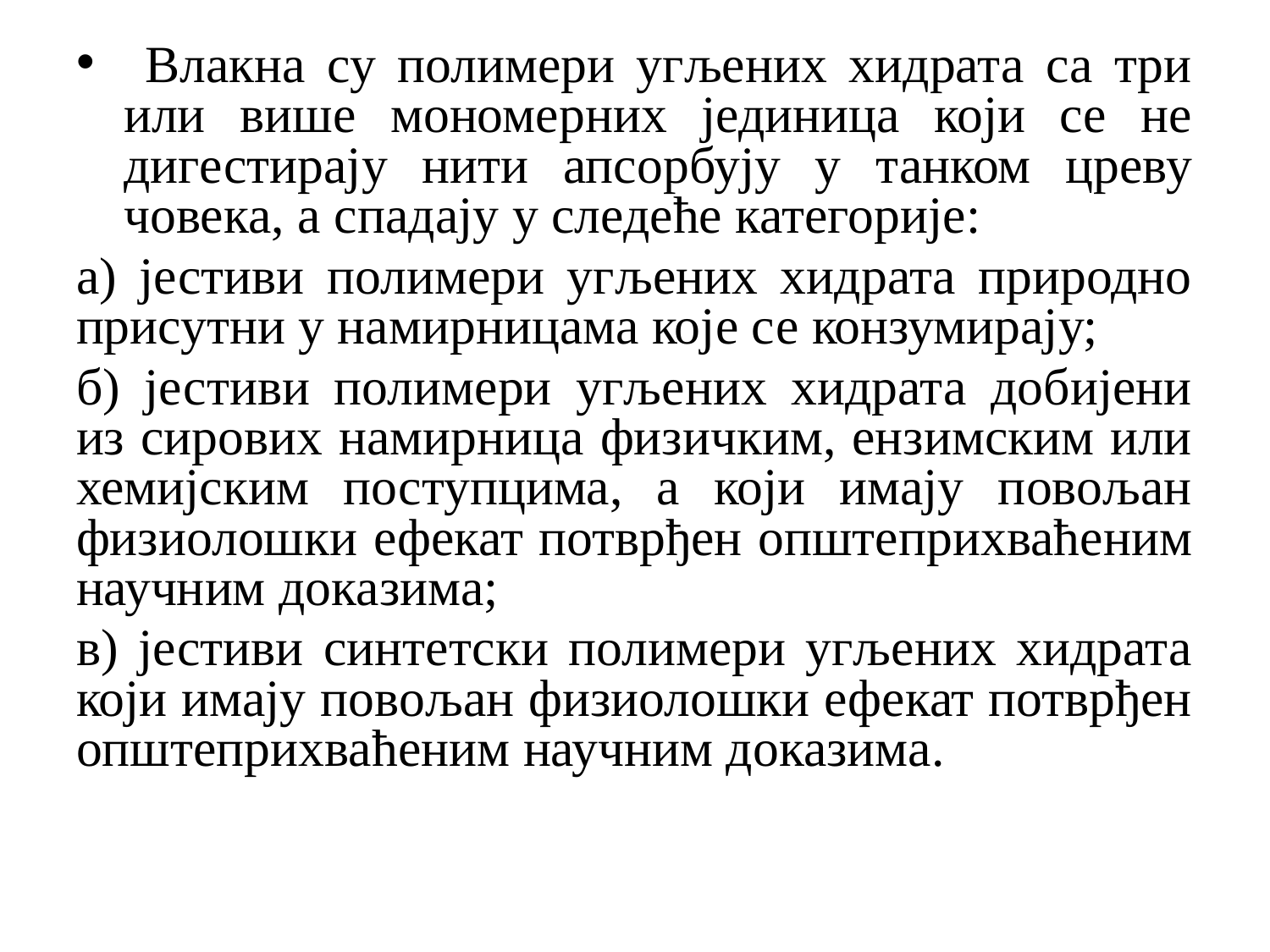

Влакна су полимери угљених хидрата са три или више мономерних јединица који се не дигестирају нити апсорбују у танком цреву човека, а спадају у следеће категорије:
а) јестиви полимери угљених хидрата природно присутни у намирницама које се конзумирају;
б) јестиви полимери угљених хидрата добијени из сирових намирница физичким, ензимским или хемијским поступцима, а који имају повољан физиолошки ефекат потврђен општеприхваћеним научним доказима;
в) јестиви синтетски полимери угљених хидрата који имају повољан физиолошки ефекат потврђен општеприхваћеним научним доказима.